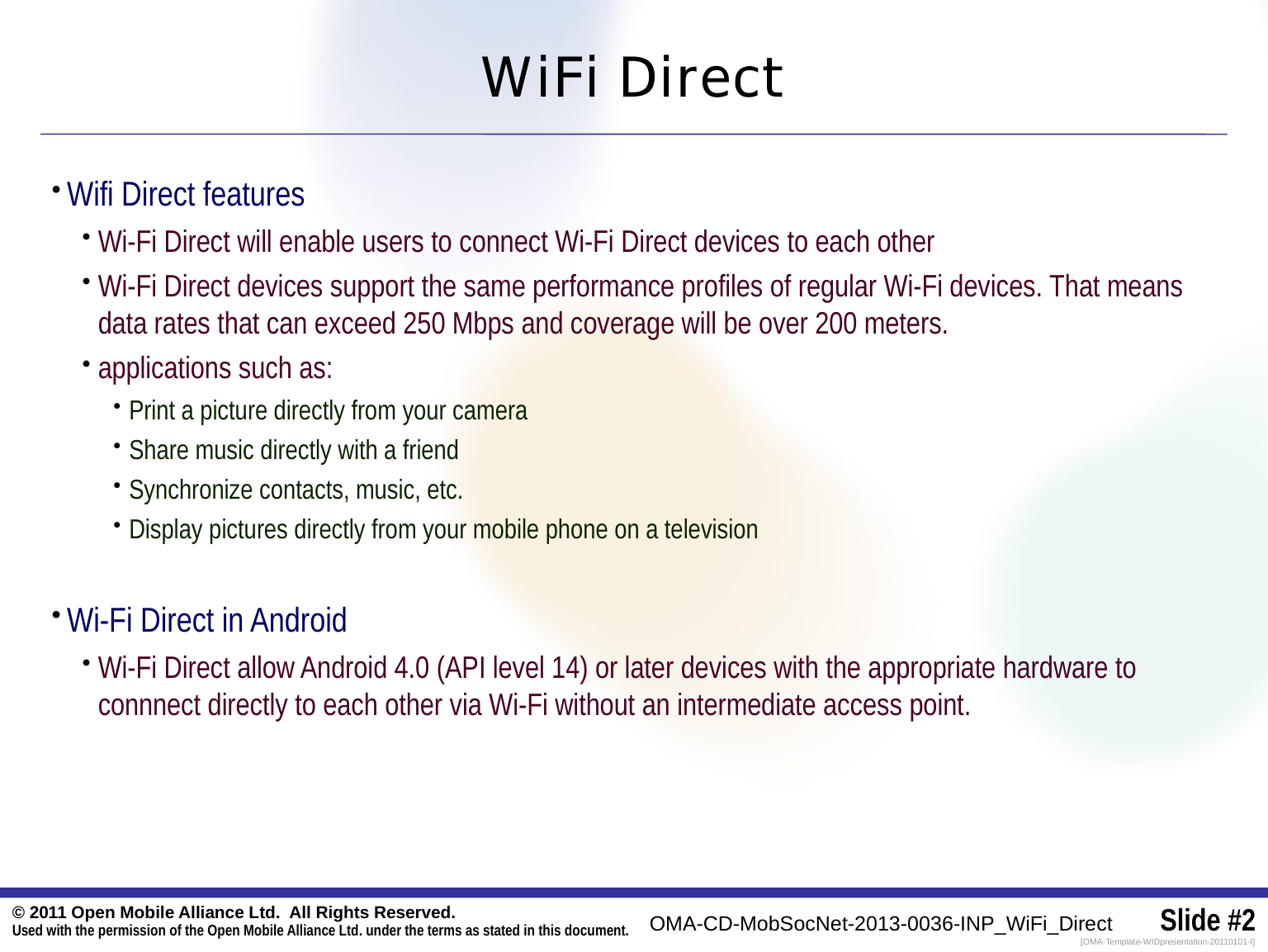

# WiFi Direct
Wifi Direct features
Wi-Fi Direct will enable users to connect Wi-Fi Direct devices to each other
Wi-Fi Direct devices support the same performance profiles of regular Wi-Fi devices. That means data rates that can exceed 250 Mbps and coverage will be over 200 meters.
applications such as:
Print a picture directly from your camera
Share music directly with a friend
Synchronize contacts, music, etc.
Display pictures directly from your mobile phone on a television

Wi-Fi Direct in Android
Wi-Fi Direct allow Android 4.0 (API level 14) or later devices with the appropriate hardware to connnect directly to each other via Wi-Fi without an intermediate access point.